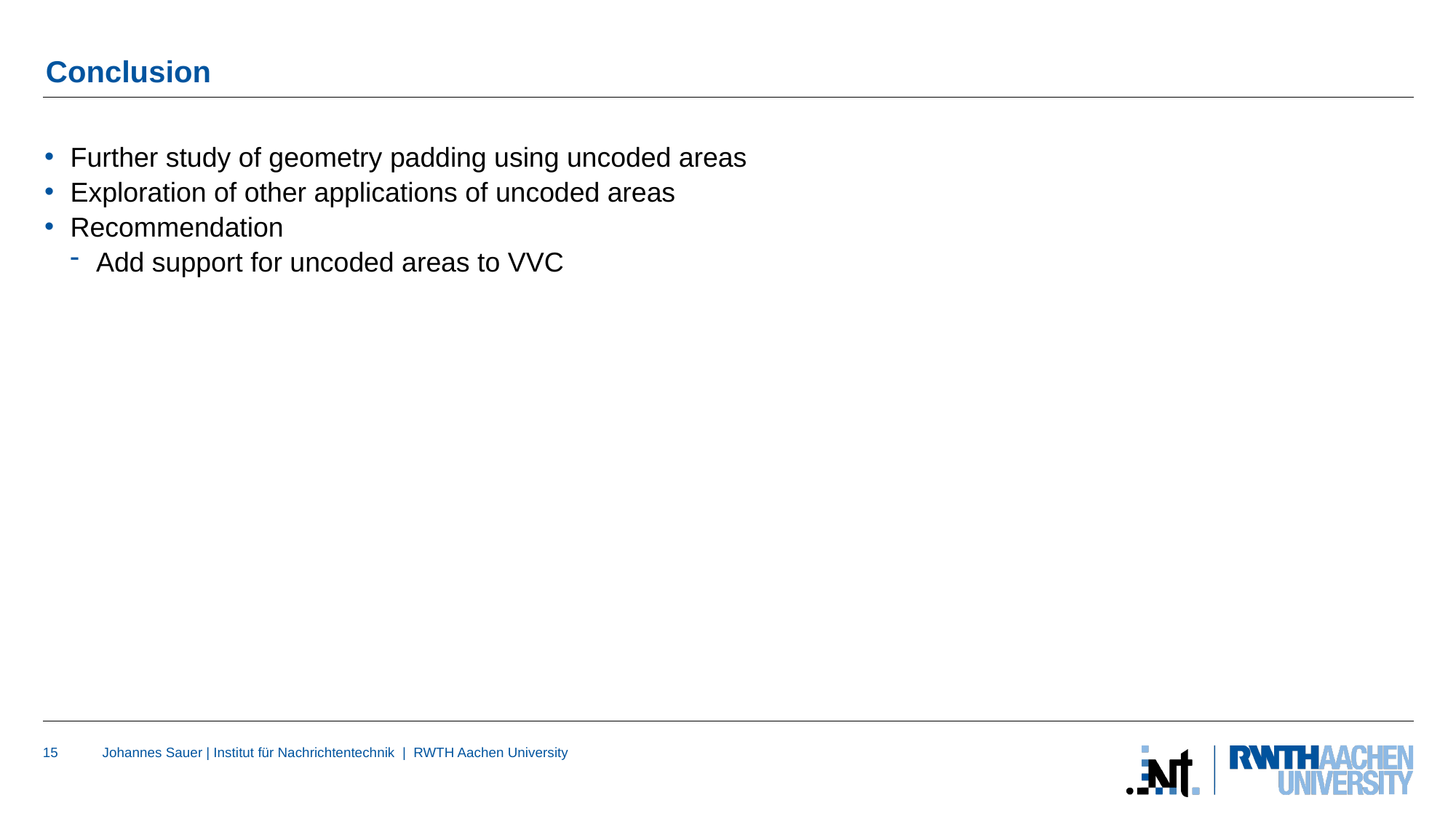

# Conclusion
Further study of geometry padding using uncoded areas
Exploration of other applications of uncoded areas
Recommendation
Add support for uncoded areas to VVC